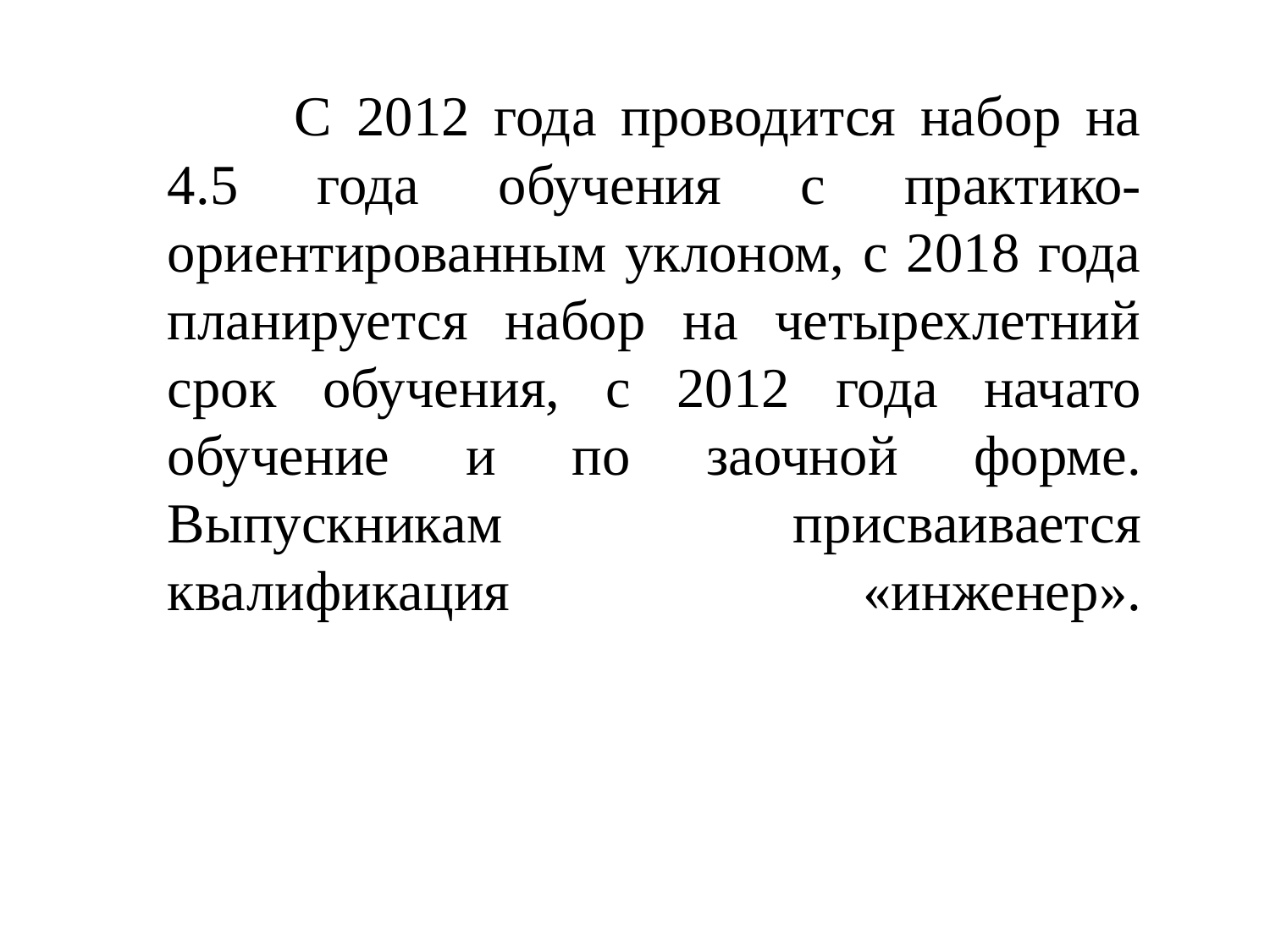

# С 2012 года проводится набор на 4.5 года обучения с практико-ориентированным уклоном, с 2018 года планируется набор на четырехлетний срок обучения, с 2012 года начато обучение и по заочной форме. Выпускникам присваивается квалификация «инженер».